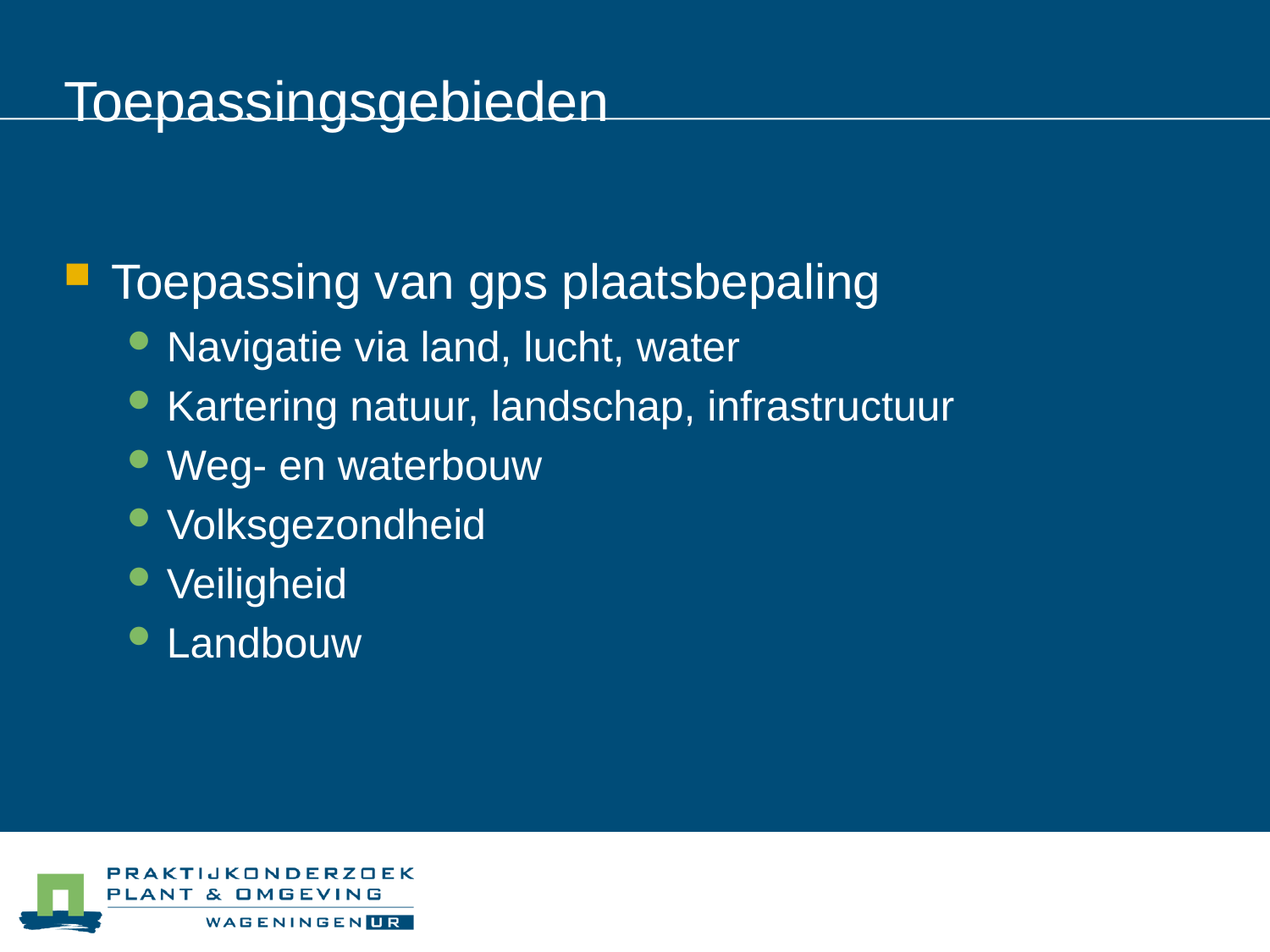

# Toepassingsgebieden
Toepassing van gps plaatsbepaling
Navigatie via land, lucht, water
Kartering natuur, landschap, infrastructuur
Weg- en waterbouw
Volksgezondheid
Veiligheid
Landbouw